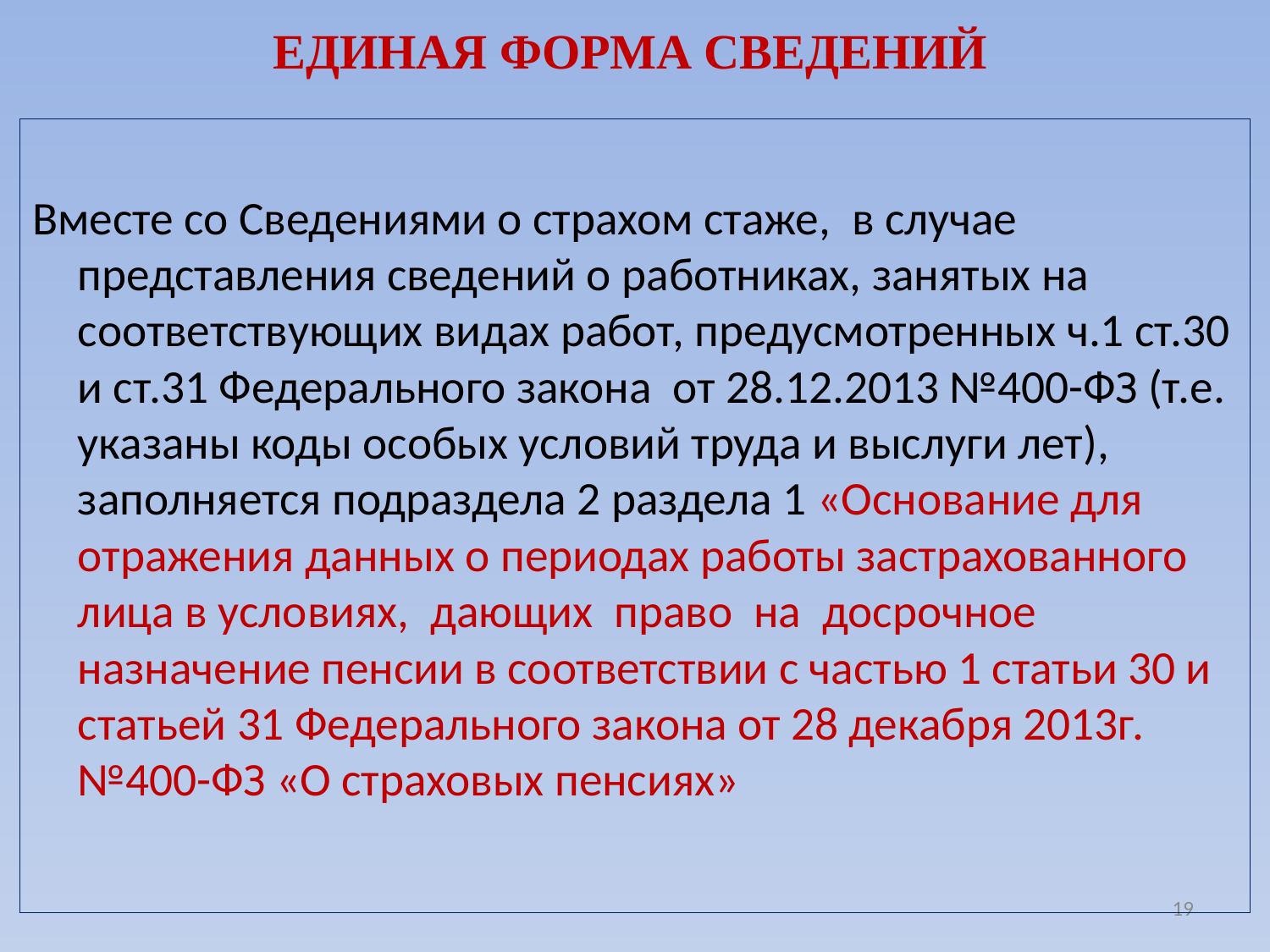

# ЕДИНАЯ ФОРМА СВЕДЕНИЙ

Вместе со Сведениями о страхом стаже,  в случае представления сведений о работниках, занятых на соответствующих видах работ, предусмотренных ч.1 ст.30 и ст.31 Федерального закона  от 28.12.2013 №400-ФЗ (т.е. указаны коды особых условий труда и выслуги лет),  заполняется подраздела 2 раздела 1 «Основание для отражения данных о периодах работы застрахованного лица в условиях,  дающих  право  на  досрочное  назначение пенсии в соответствии с частью 1 статьи 30 и статьей 31 Федерального закона от 28 декабря 2013г. №400-ФЗ «О страховых пенсиях»

19